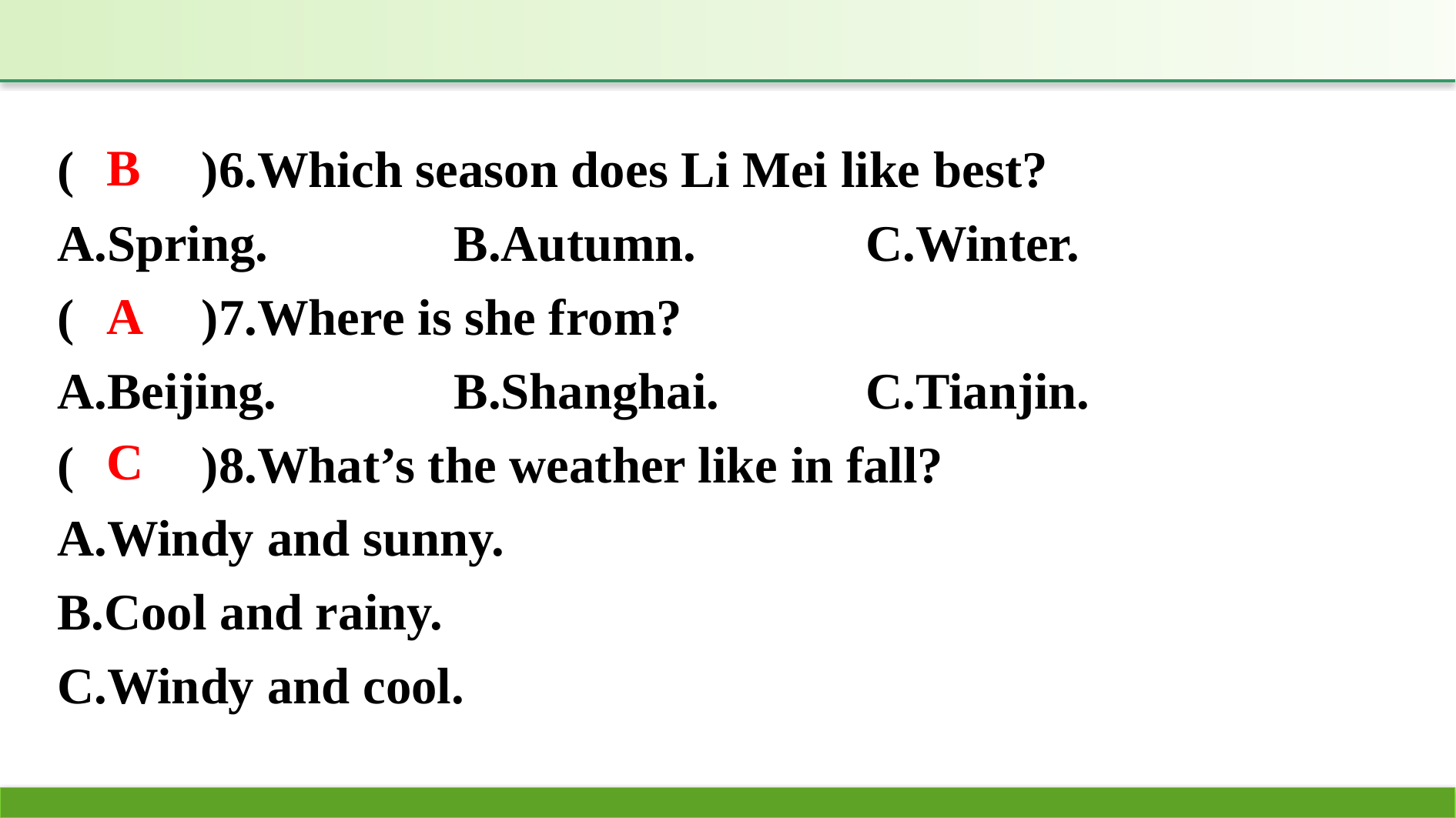

(　　)6.Which season does Li Mei like best?
A.Spring. 		B.Autumn. 		C.Winter.
(　　)7.Where is she from?
A.Beijing. 		B.Shanghai. 		C.Tianjin.
(　　)8.What’s the weather like in fall?
A.Windy and sunny.
B.Cool and rainy.
C.Windy and cool.
B
A
C